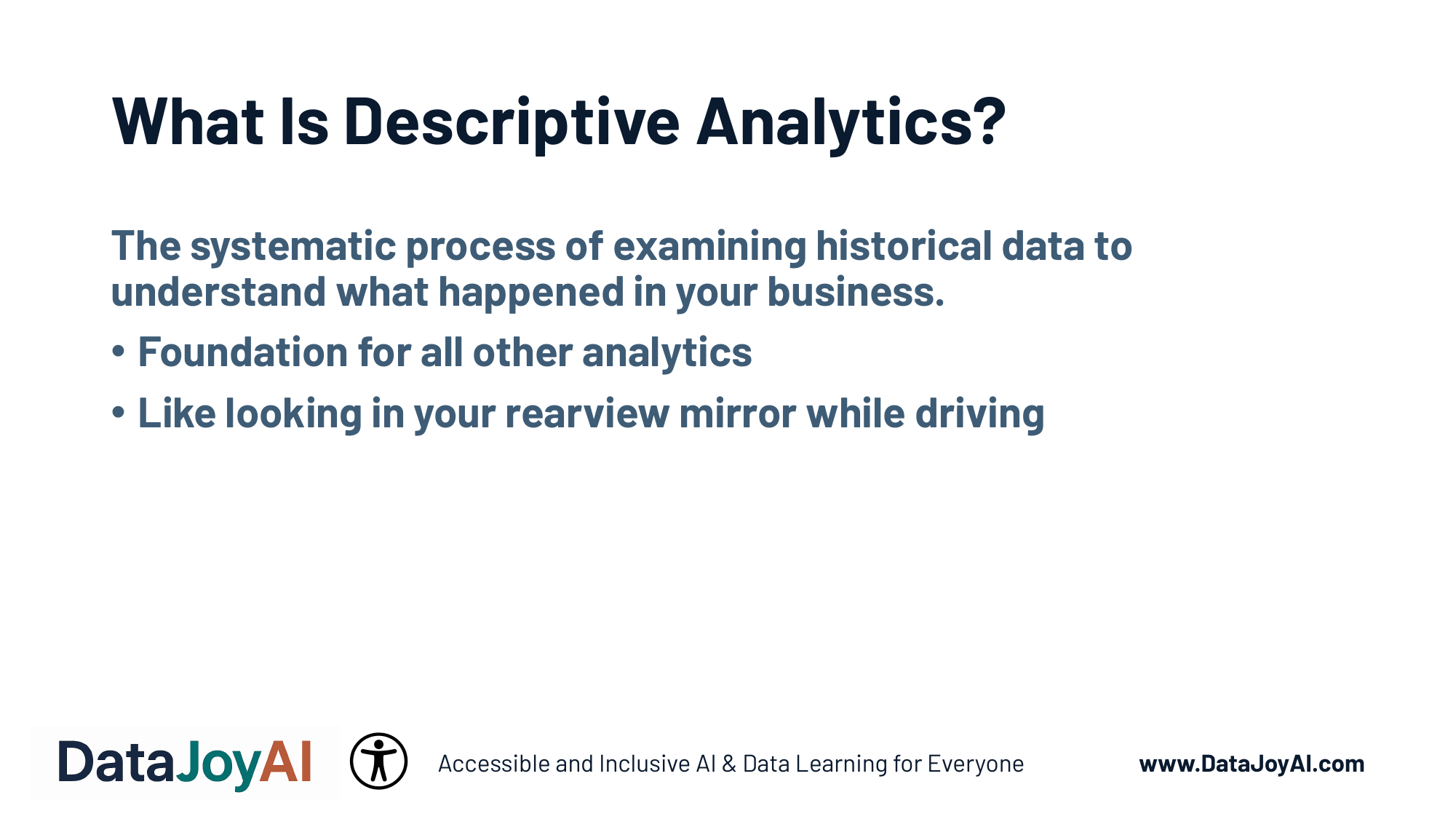

# What Is Descriptive Analytics?
The systematic process of examining historical data to understand what happened in your business.
Foundation for all other analytics
Like looking in your rearview mirror while driving